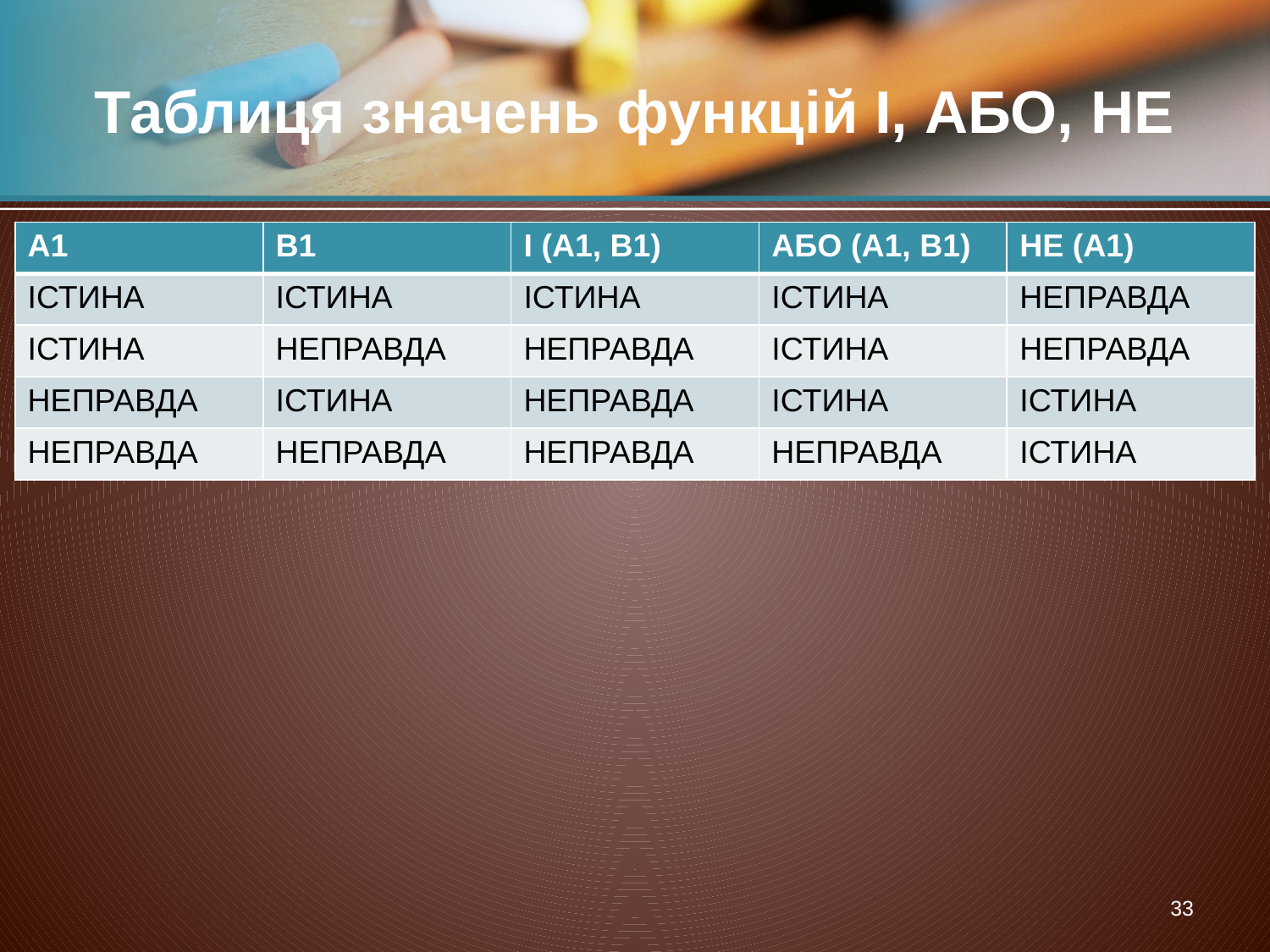

# Таблиця значень функцій І, АБО, НЕ
| A1 | B1 | І (A1, B1) | АБО (A1, B1) | НЕ (A1) |
| --- | --- | --- | --- | --- |
| ІСТИНА | ІСТИНА | ІСТИНА | ІСТИНА | НЕПРАВДА |
| ІСТИНА | НЕПРАВДА | НЕПРАВДА | ІСТИНА | НЕПРАВДА |
| НЕПРАВДА | ІСТИНА | НЕПРАВДА | ІСТИНА | ІСТИНА |
| НЕПРАВДА | НЕПРАВДА | НЕПРАВДА | НЕПРАВДА | ІСТИНА |
33